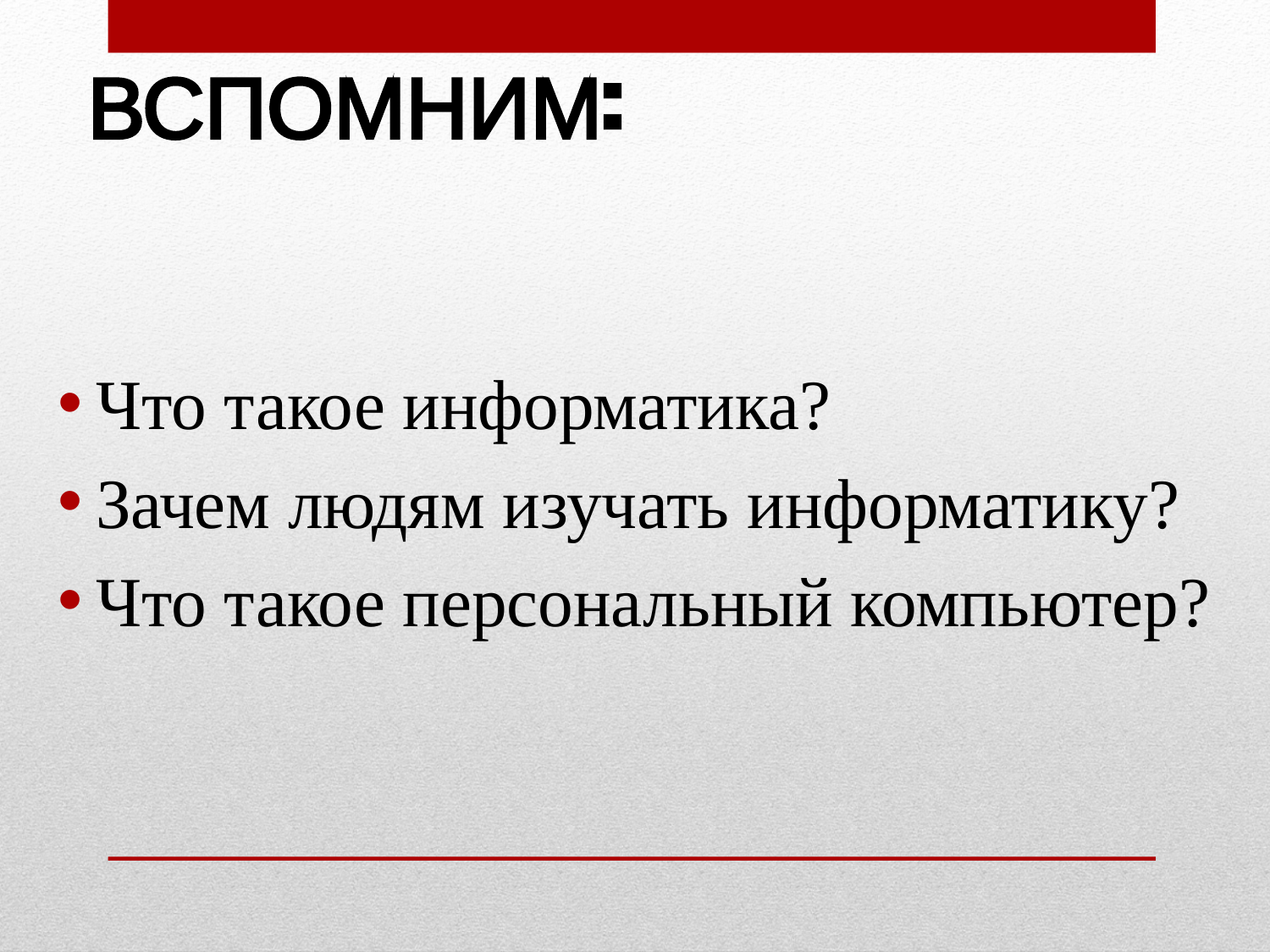

Вспомним:
Что такое информатика?
Зачем людям изучать информатику?
Что такое персональный компьютер?